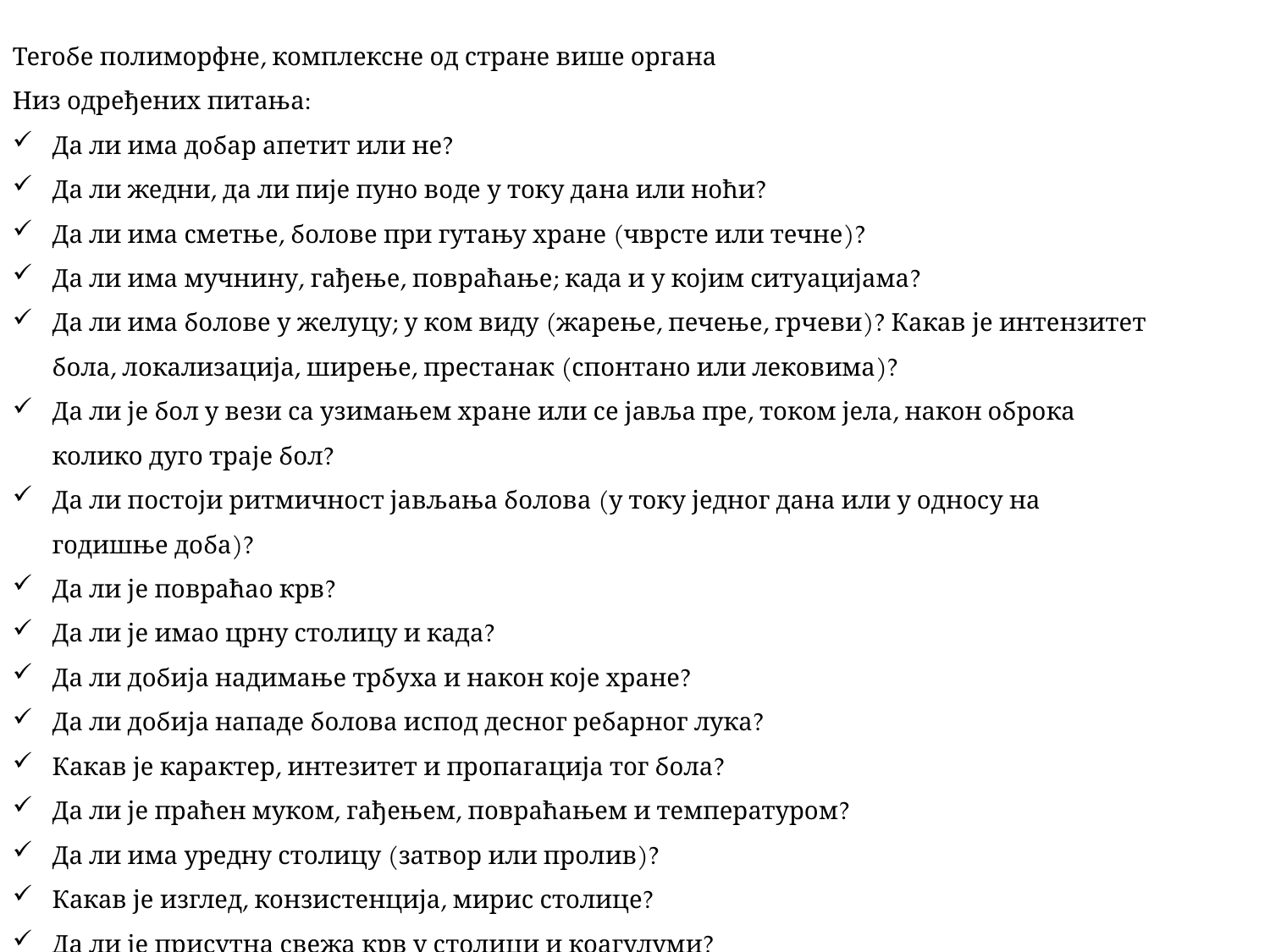

Тегобе полиморфне, комплексне од стране више органа
Низ одређених питања:
Да ли има добар апетит или не?
Да ли жедни, да ли пије пуно воде у току дана или ноћи?
Да ли има сметње, болове при гутању хране (чврсте или течне)?
Да ли има мучнину, гађење, повраћање; када и у којим ситуацијама?
Да ли има болове у желуцу; у ком виду (жарење, печење, грчеви)? Какав је интензитет бола, локализација, ширење, престанак (спонтано или лековима)?
Да ли је бол у вези са узимањем хране или се јавља пре, током јела, након оброка колико дуго траје бол?
Да ли постоји ритмичност јављања болова (у току једног дана или у односу на годишње доба)?
Да ли је повраћао крв?
Да ли је имао црну столицу и када?
Да ли добија надимање трбуха и након које хране?
Да ли добија нападе болова испод десног ребарног лука?
Какав је карактер, интезитет и пропагација тог бола?
Да ли је праћен муком, гађењем, повраћањем и температуром?
Да ли има уредну столицу (затвор или пролив)?
Какав је изглед, конзистенција, мирис столице?
Да ли је присутна свежа крв у столици и коагулуми?